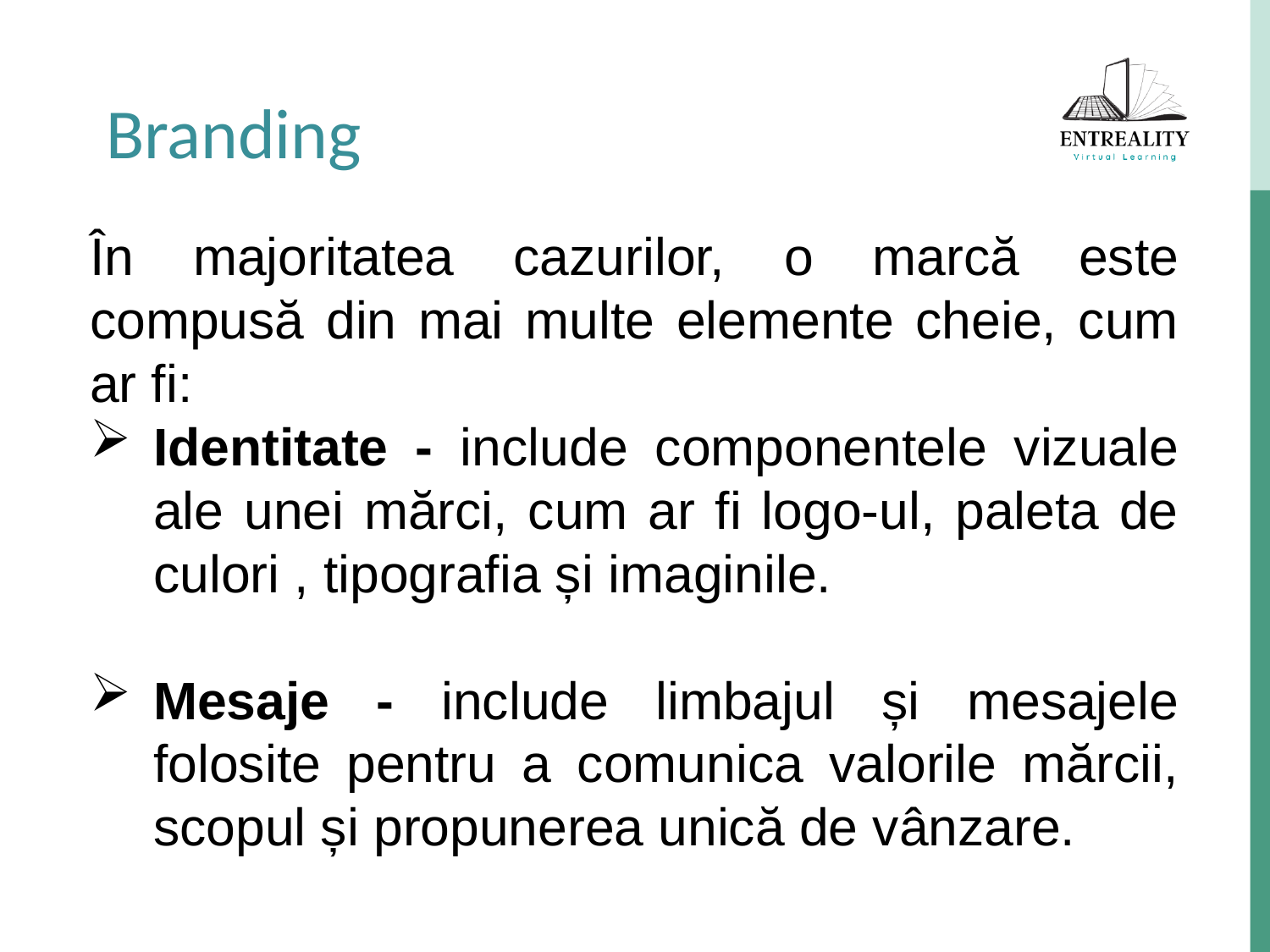

Branding

În majoritatea cazurilor, o marcă este compusă din mai multe elemente cheie, cum ar fi:
Identitate - include componentele vizuale ale unei mărci, cum ar fi logo-ul, paleta de culori , tipografia și imaginile.

Mesaje - include limbajul și mesajele folosite pentru a comunica valorile mărcii, scopul și propunerea unică de vânzare.